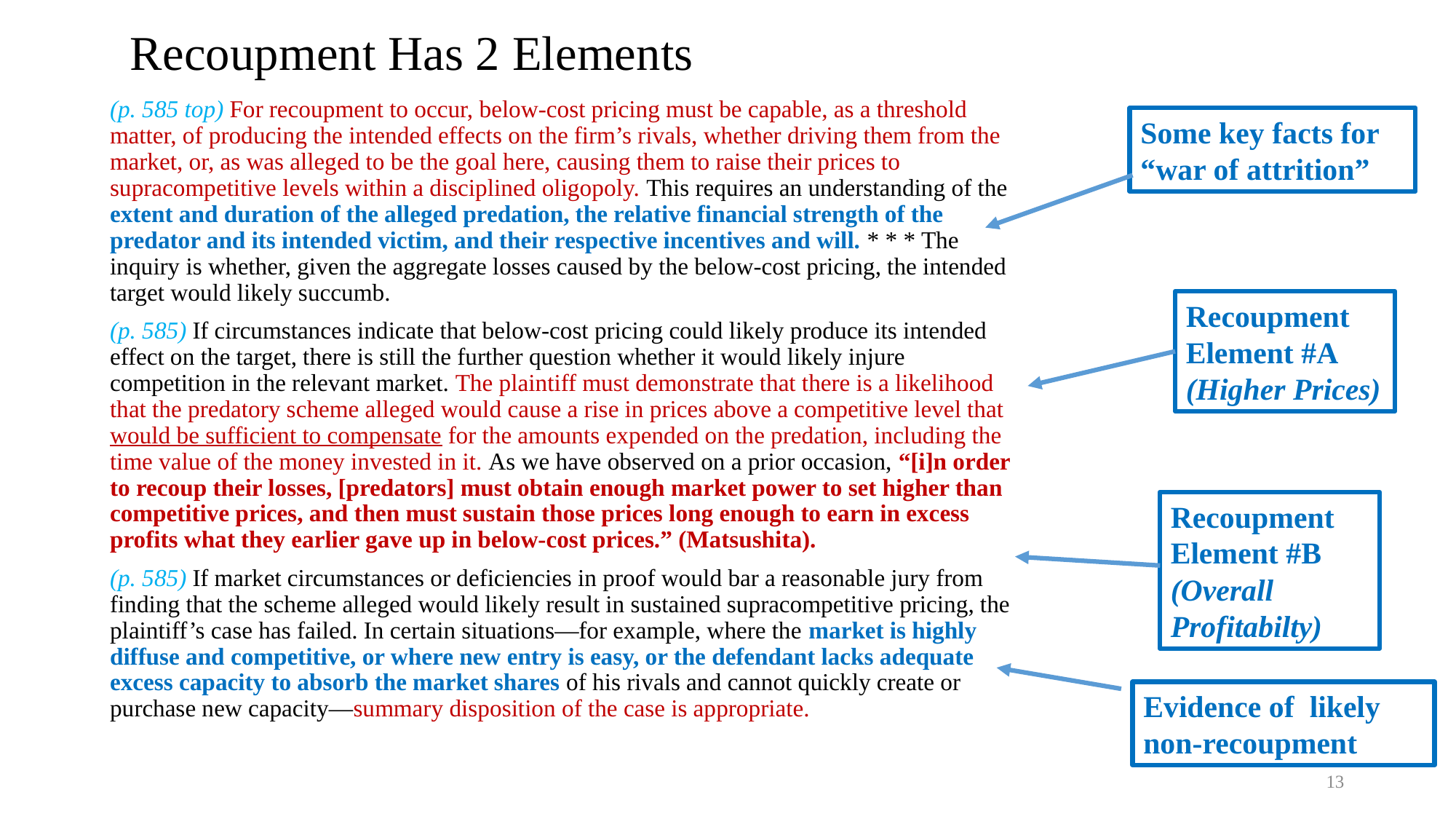

# Recoupment Has 2 Elements
(p. 585 top) For recoupment to occur, below-cost pricing must be capable, as a threshold matter, of producing the intended effects on the firm’s rivals, whether driving them from the market, or, as was alleged to be the goal here, causing them to raise their prices to supracompetitive levels within a disciplined oligopoly. This requires an understanding of the extent and duration of the alleged predation, the relative financial strength of the predator and its intended victim, and their respective incentives and will. * * * The inquiry is whether, given the aggregate losses caused by the below-cost pricing, the intended target would likely succumb.
(p. 585) If circumstances indicate that below-cost pricing could likely produce its intended effect on the target, there is still the further question whether it would likely injure competition in the relevant market. The plaintiff must demonstrate that there is a likelihood that the predatory scheme alleged would cause a rise in prices above a competitive level that would be sufficient to compensate for the amounts expended on the predation, including the time value of the money invested in it. As we have observed on a prior occasion, “[i]n order to recoup their losses, [predators] must obtain enough market power to set higher than competitive prices, and then must sustain those prices long enough to earn in excess profits what they earlier gave up in below-cost prices.” (Matsushita).
(p. 585) If market circumstances or deficiencies in proof would bar a reasonable jury from finding that the scheme alleged would likely result in sustained supracompetitive pricing, the plaintiff’s case has failed. In certain situations—for example, where the market is highly diffuse and competitive, or where new entry is easy, or the defendant lacks adequate excess capacity to absorb the market shares of his rivals and cannot quickly create or purchase new capacity—summary disposition of the case is appropriate.

Some key facts for “war of attrition”
Recoupment Element #A
(Higher Prices)
Recoupment Element #B (Overall Profitabilty)
Evidence of  likely non-recoupment
13